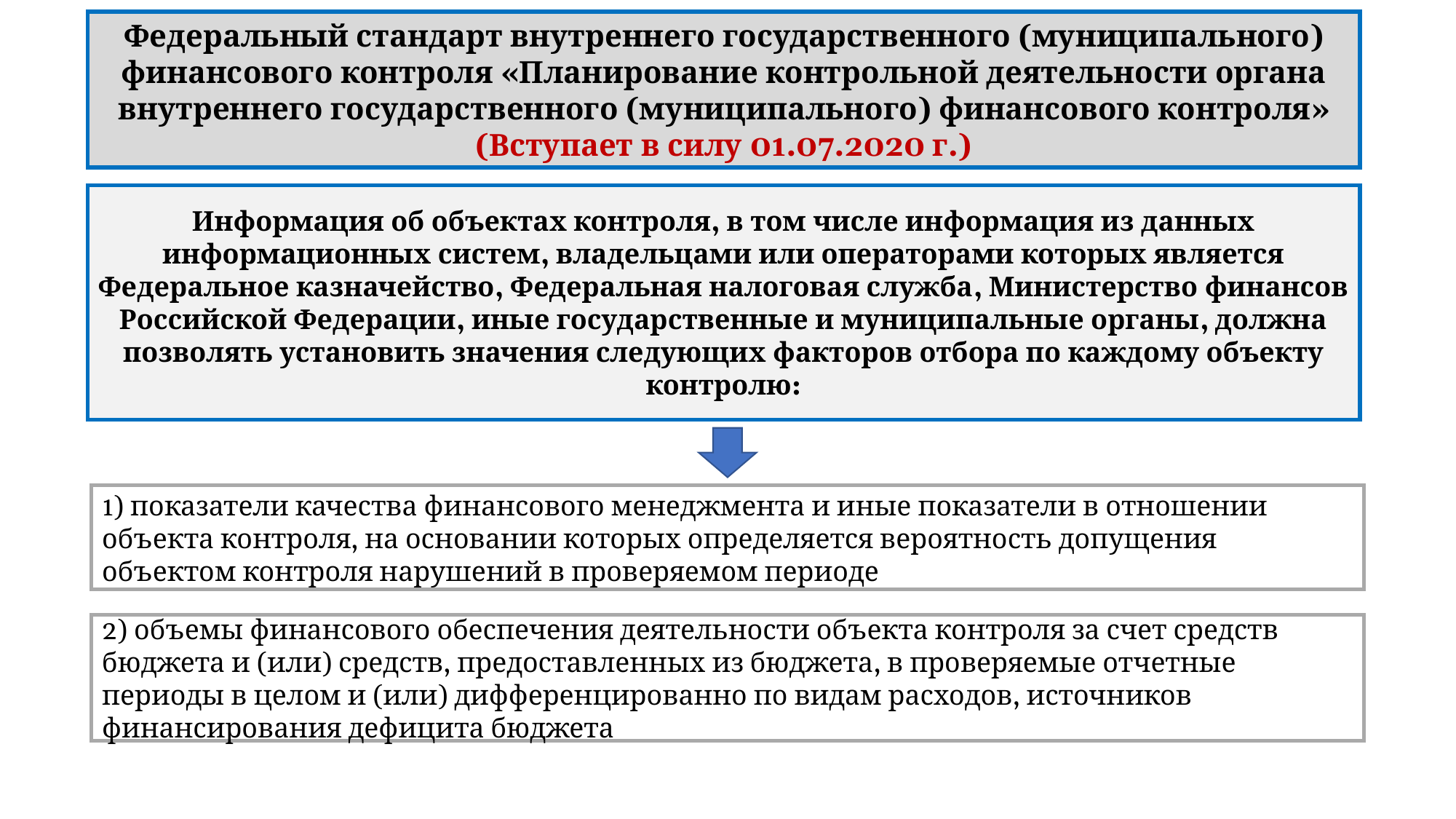

Федеральный стандарт внутреннего государственного (муниципального) финансового контроля «Планирование контрольной деятельности органа внутреннего государственного (муниципального) финансового контроля» (Вступает в силу 01.07.2020 г.)
Информация об объектах контроля, в том числе информация из данных информационных систем, владельцами или операторами которых является Федеральное казначейство, Федеральная налоговая служба, Министерство финансов Российской Федерации, иные государственные и муниципальные органы, должна позволять установить значения следующих факторов отбора по каждому объекту контролю:

1) показатели качества финансового менеджмента и иные показатели в отношении объекта контроля, на основании которых определяется вероятность допущения объектом контроля нарушений в проверяемом периоде
2) объемы финансового обеспечения деятельности объекта контроля за счет средств бюджета и (или) средств, предоставленных из бюджета, в проверяемые отчетные периоды в целом и (или) дифференцированно по видам расходов, источников финансирования дефицита бюджета